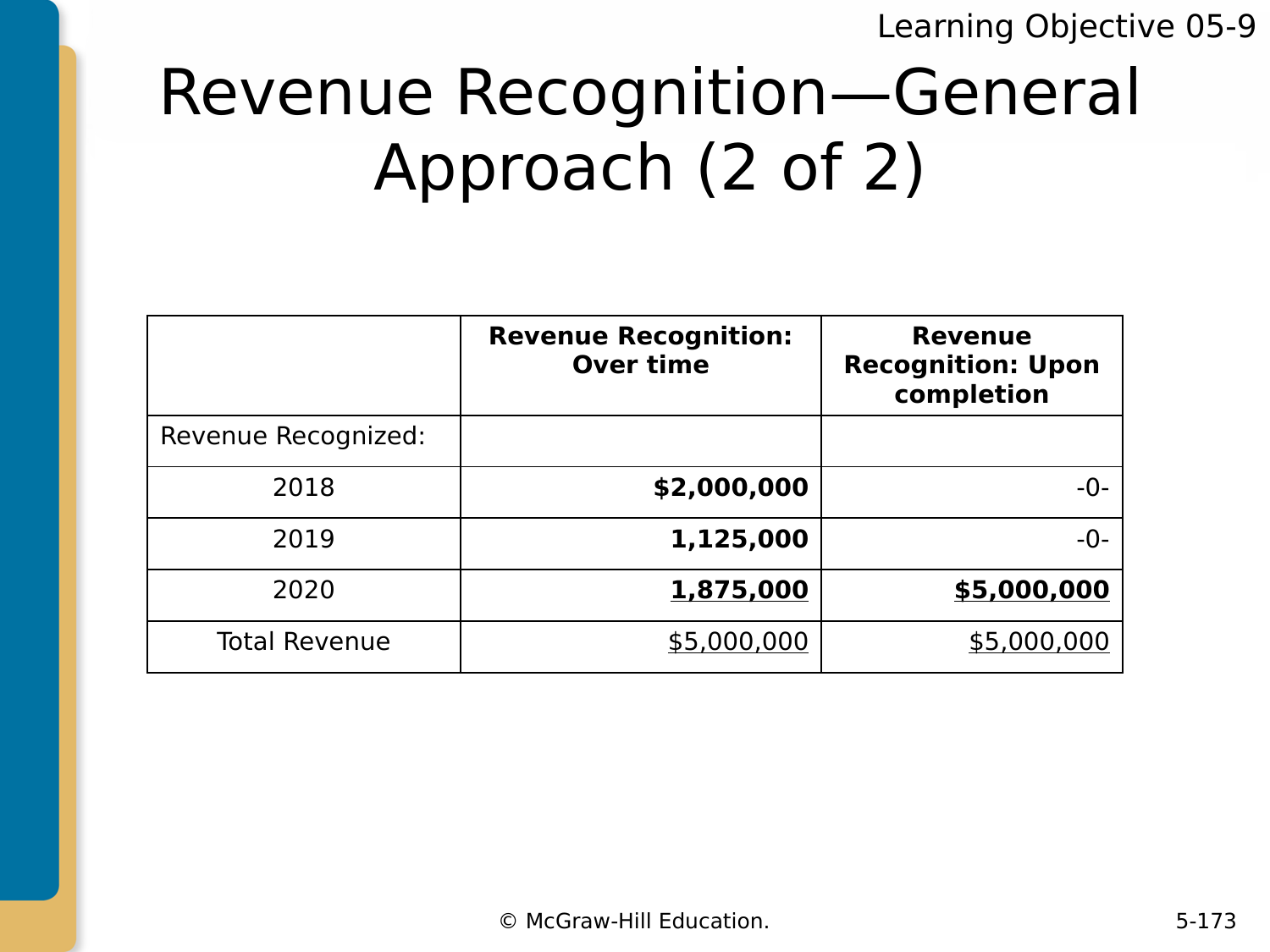

Learning Objective 05-9
# Revenue Recognition—General Approach (2 of 2)
|  | Revenue Recognition: Over time | Revenue Recognition: Upon completion |
| --- | --- | --- |
| Revenue Recognized: |  |  |
| 2018 | $2,000,000 | -0- |
| 2019 | 1,125,000 | -0- |
| 2020 | 1,875,000 | $5,000,000 |
| Total Revenue | $5,000,000 | $5,000,000 |